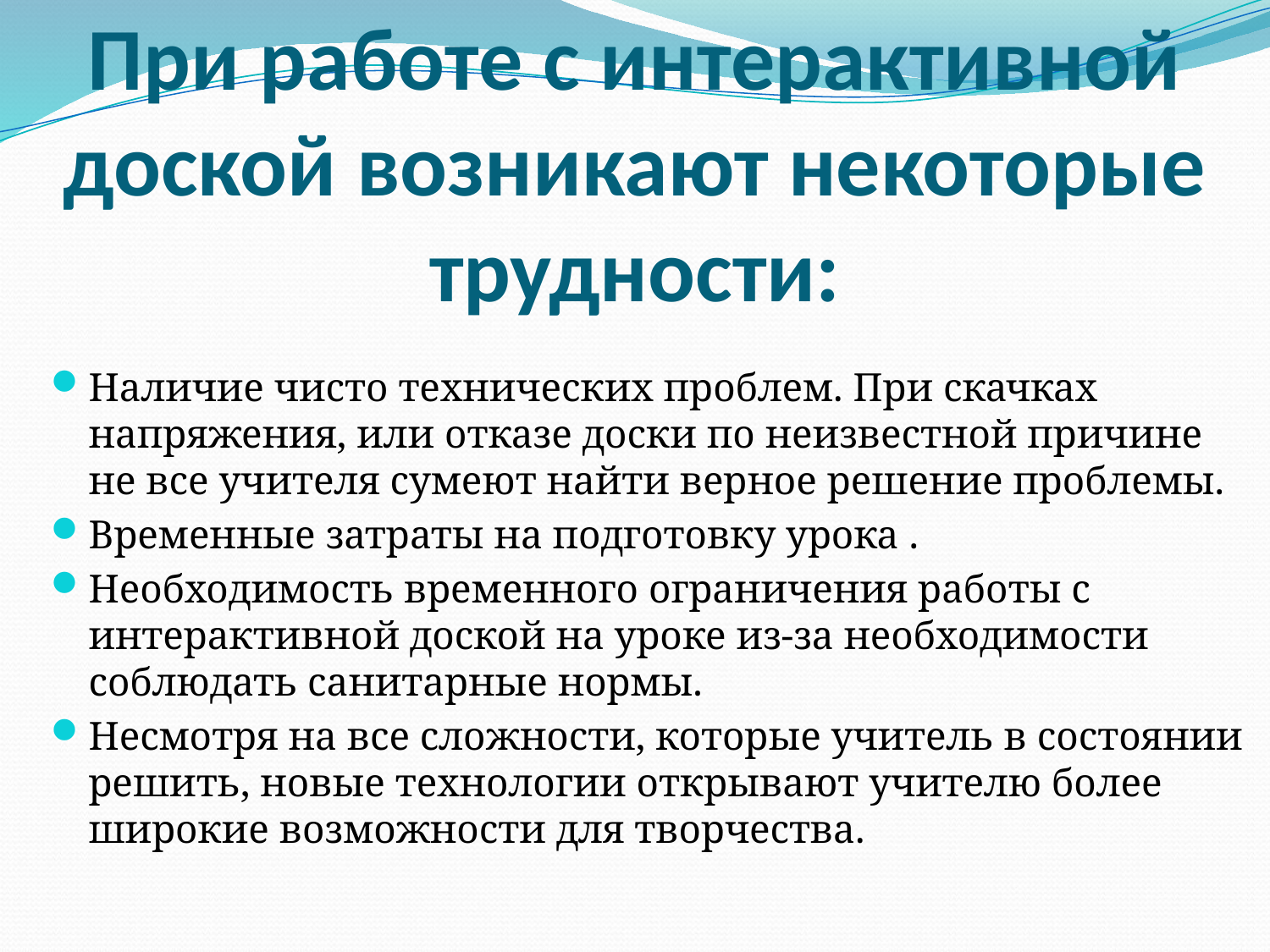

# При работе с интерактивной доской возникают некоторые трудности:
Наличие чисто технических проблем. При скачках напряжения, или отказе доски по неизвестной причине не все учителя сумеют найти верное решение проблемы.
Временные затраты на подготовку урока .
Необходимость временного ограничения работы с интерактивной доской на уроке из-за необходимости соблюдать санитарные нормы.
Несмотря на все сложности, которые учитель в состоянии решить, новые технологии открывают учителю более широкие возможности для творчества.